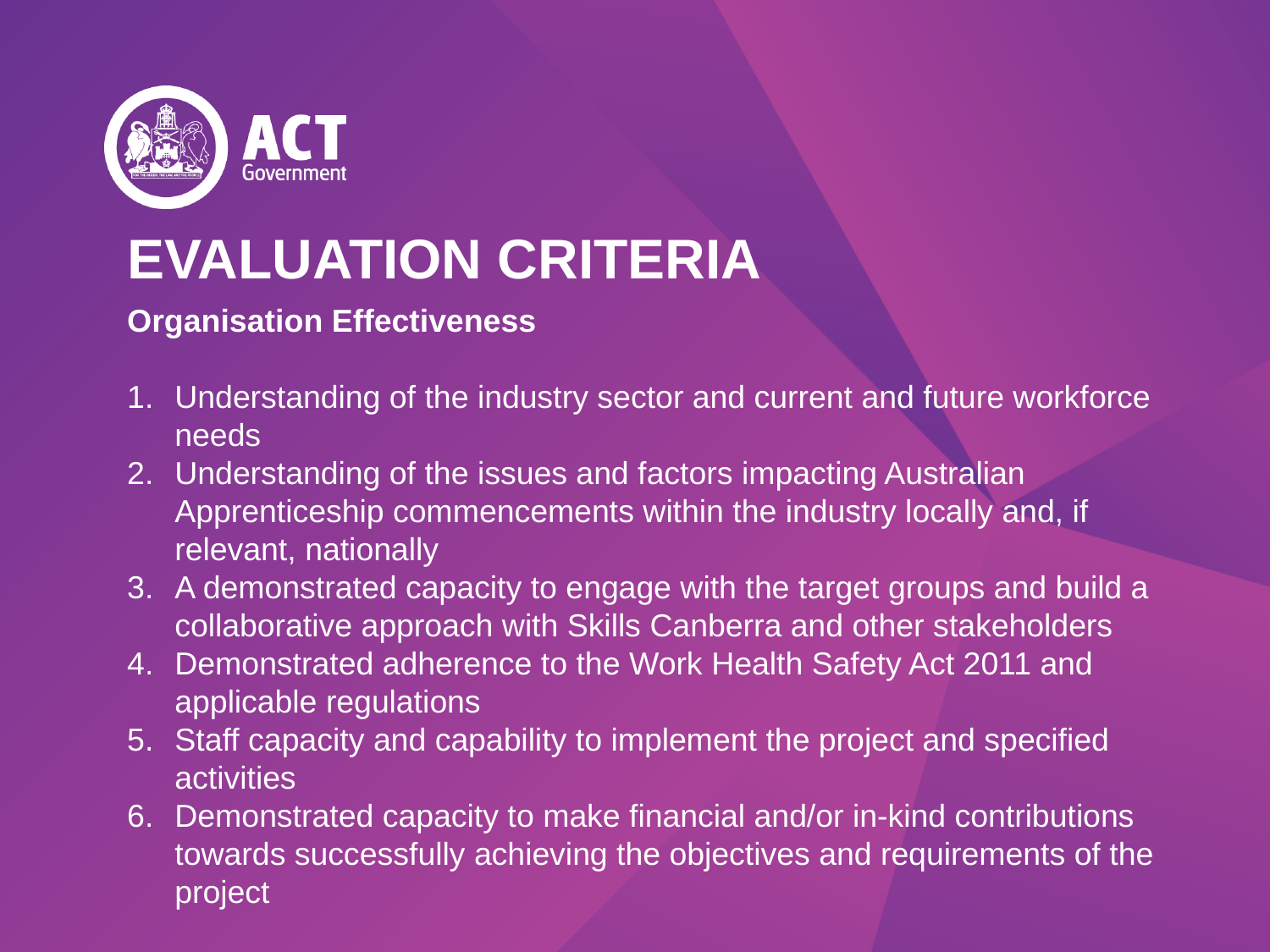

EVALUATION CRITERIA
Organisation Effectiveness

Understanding of the industry sector and current and future workforce needs
Understanding of the issues and factors impacting Australian Apprenticeship commencements within the industry locally and, if relevant, nationally
A demonstrated capacity to engage with the target groups and build a collaborative approach with Skills Canberra and other stakeholders
Demonstrated adherence to the Work Health Safety Act 2011 and applicable regulations
Staff capacity and capability to implement the project and specified activities
Demonstrated capacity to make financial and/or in-kind contributions towards successfully achieving the objectives and requirements of the project